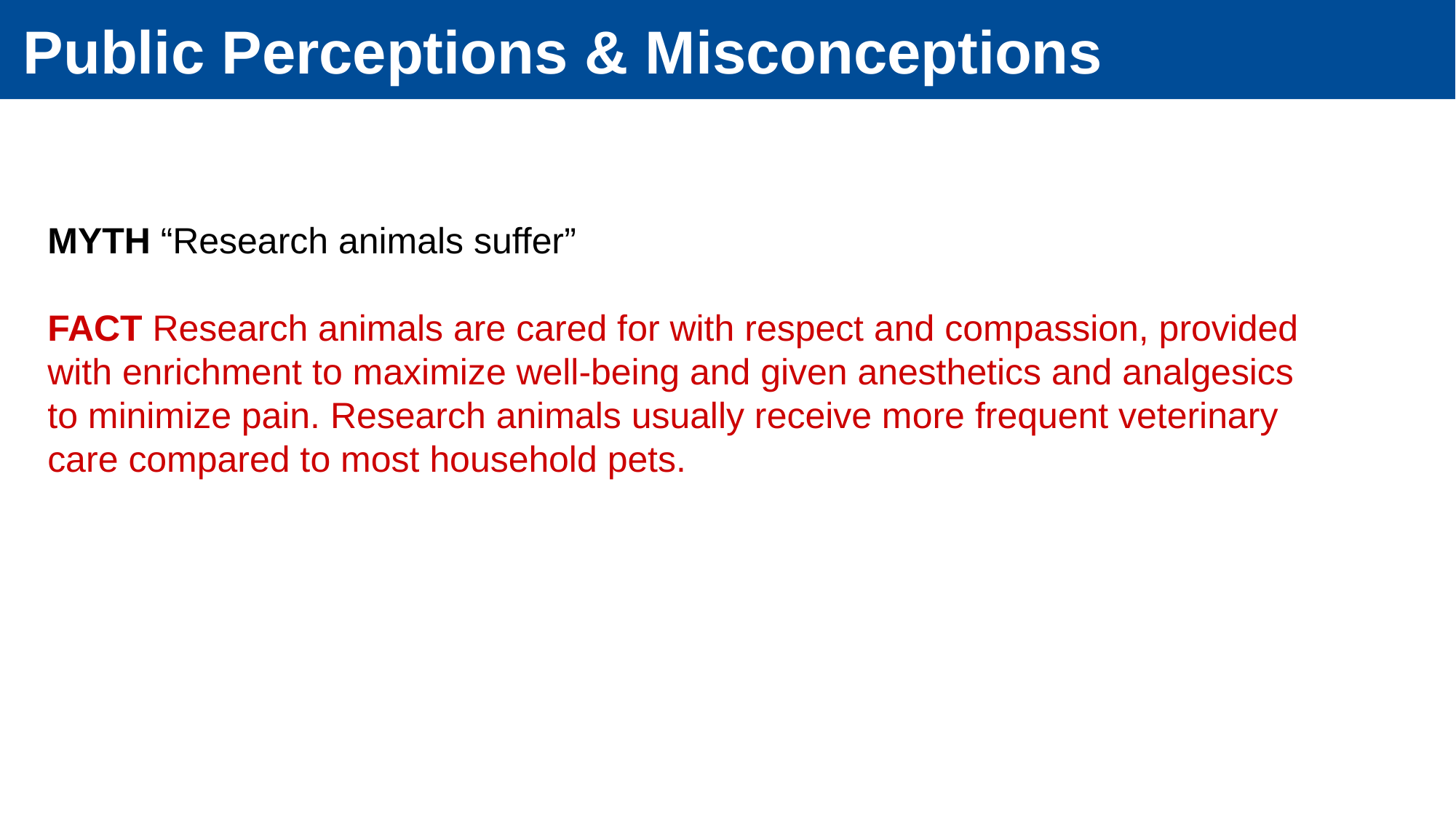

# Public Perceptions & Misconceptions

MYTH “Research animals suffer”
FACT Research animals are cared for with respect and compassion, provided with enrichment to maximize well-being and given anesthetics and analgesics to minimize pain. Research animals usually receive more frequent veterinary care compared to most household pets.